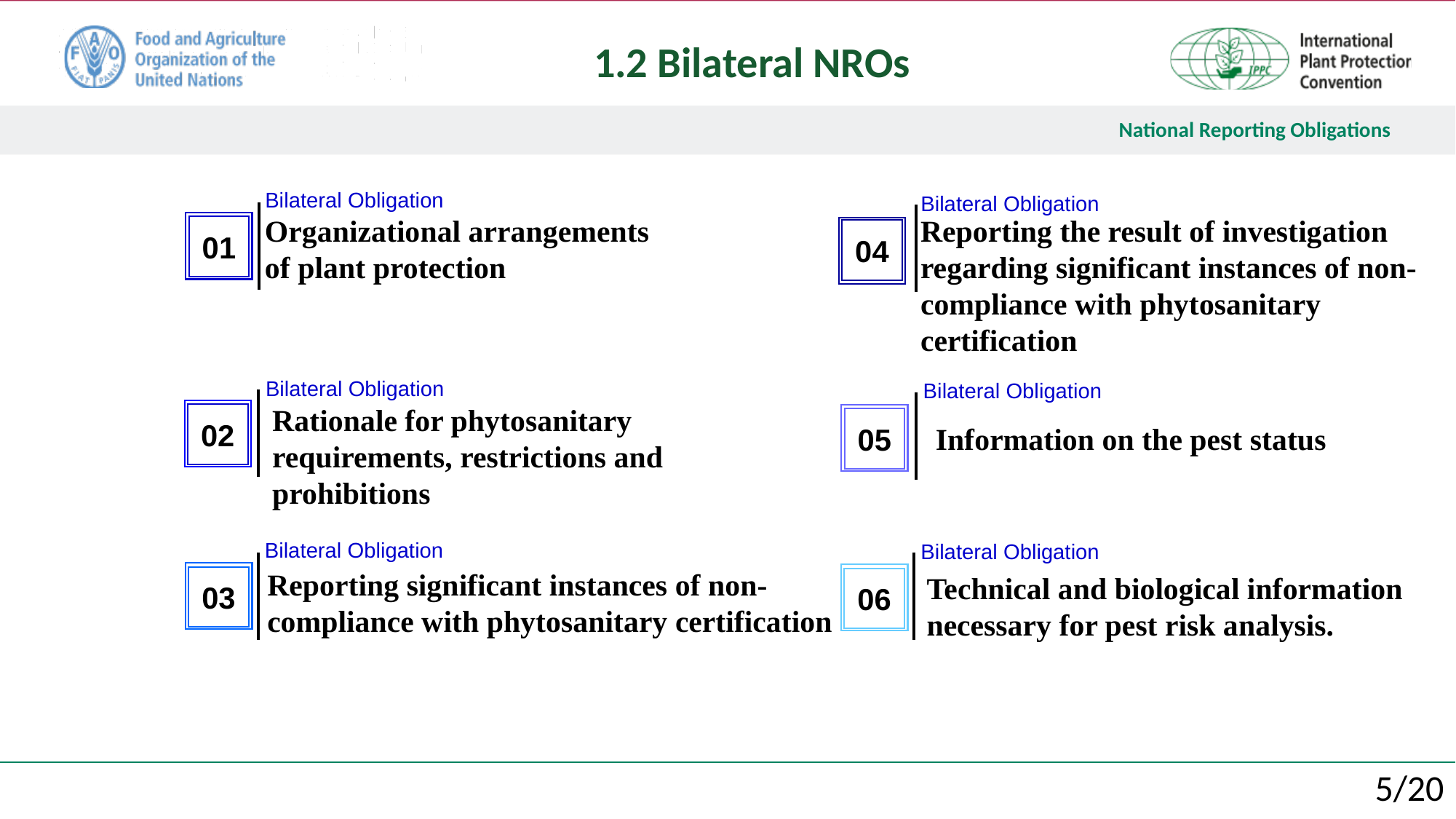

1.2 Bilateral NROs
Bilateral Obligation
Bilateral Obligation
Organizational arrangements of plant protection

Reporting the result of investigation regarding significant instances of non-compliance with phytosanitary certification

01

04
Bilateral Obligation
Bilateral Obligation
Rationale for phytosanitary requirements, restrictions and prohibitions

02

05
Information on the pest status

Bilateral Obligation
Bilateral Obligation
Reporting significant instances of non-compliance with phytosanitary certification

Technical and biological information necessary for pest risk analysis.

03
06
5/20